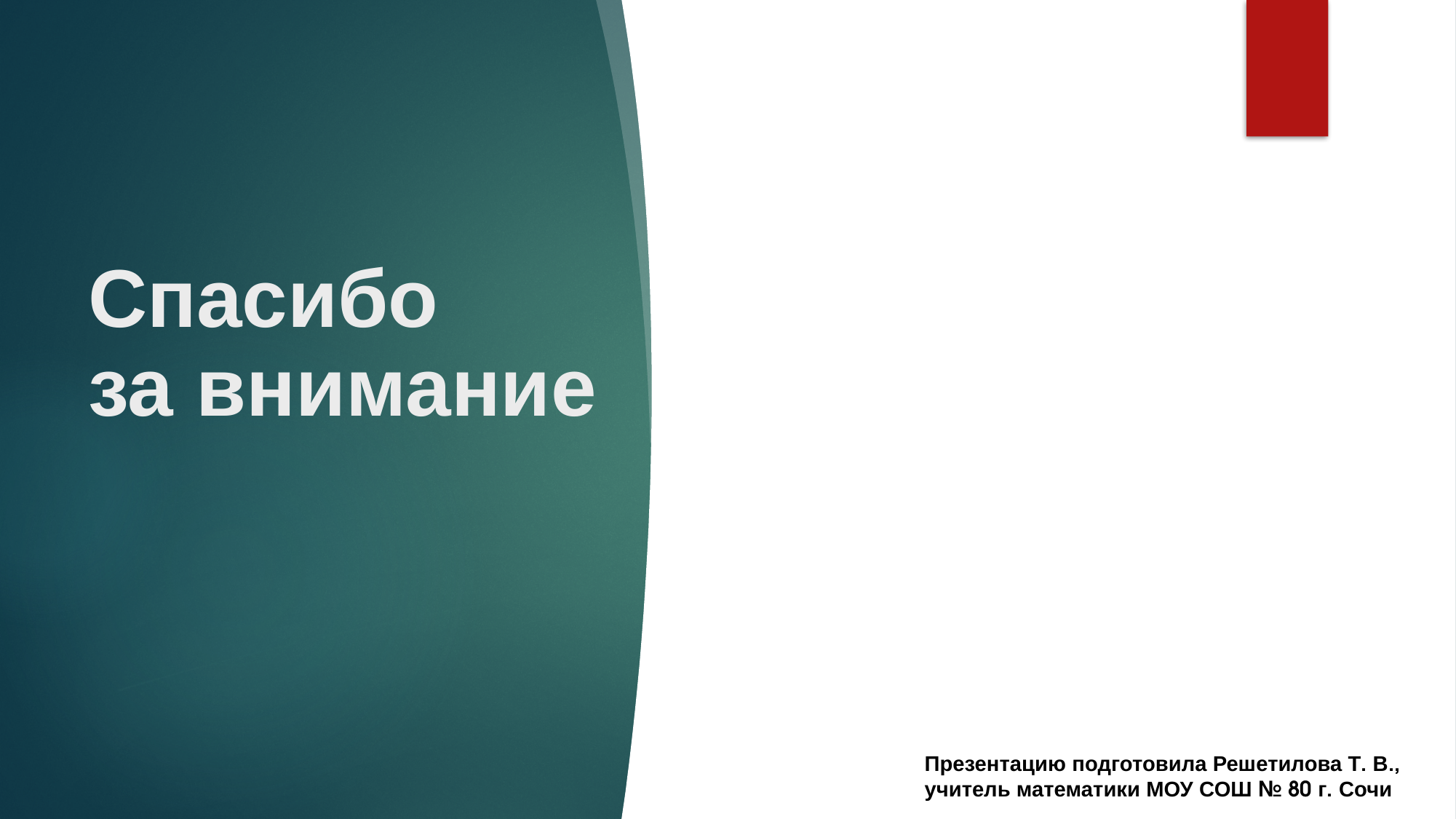

# Спасибо за внимание
Презентацию подготовила Решетилова Т. В.,
учитель математики МОУ СОШ № 80 г. Сочи